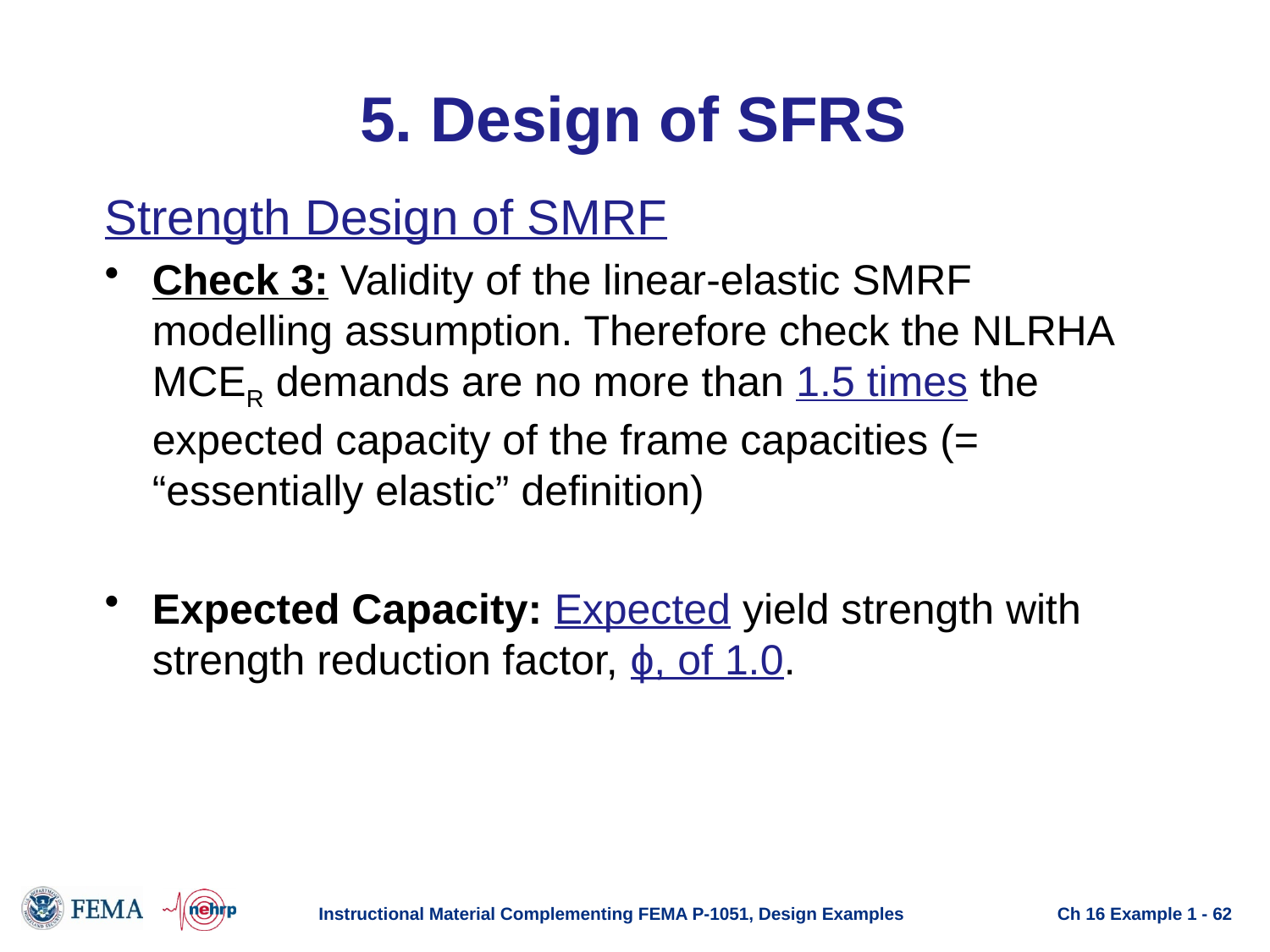

# 5. Design of SFRS
Strength Design of SMRF
Check 3: Validity of the linear-elastic SMRF modelling assumption. Therefore check the NLRHA MCER demands are no more than 1.5 times the expected capacity of the frame capacities (= “essentially elastic” definition)

Expected Capacity: Expected yield strength with strength reduction factor, ϕ, of 1.0.
Instructional Material Complementing FEMA P-1051, Design Examples
Ch 16 Example 1 - 62